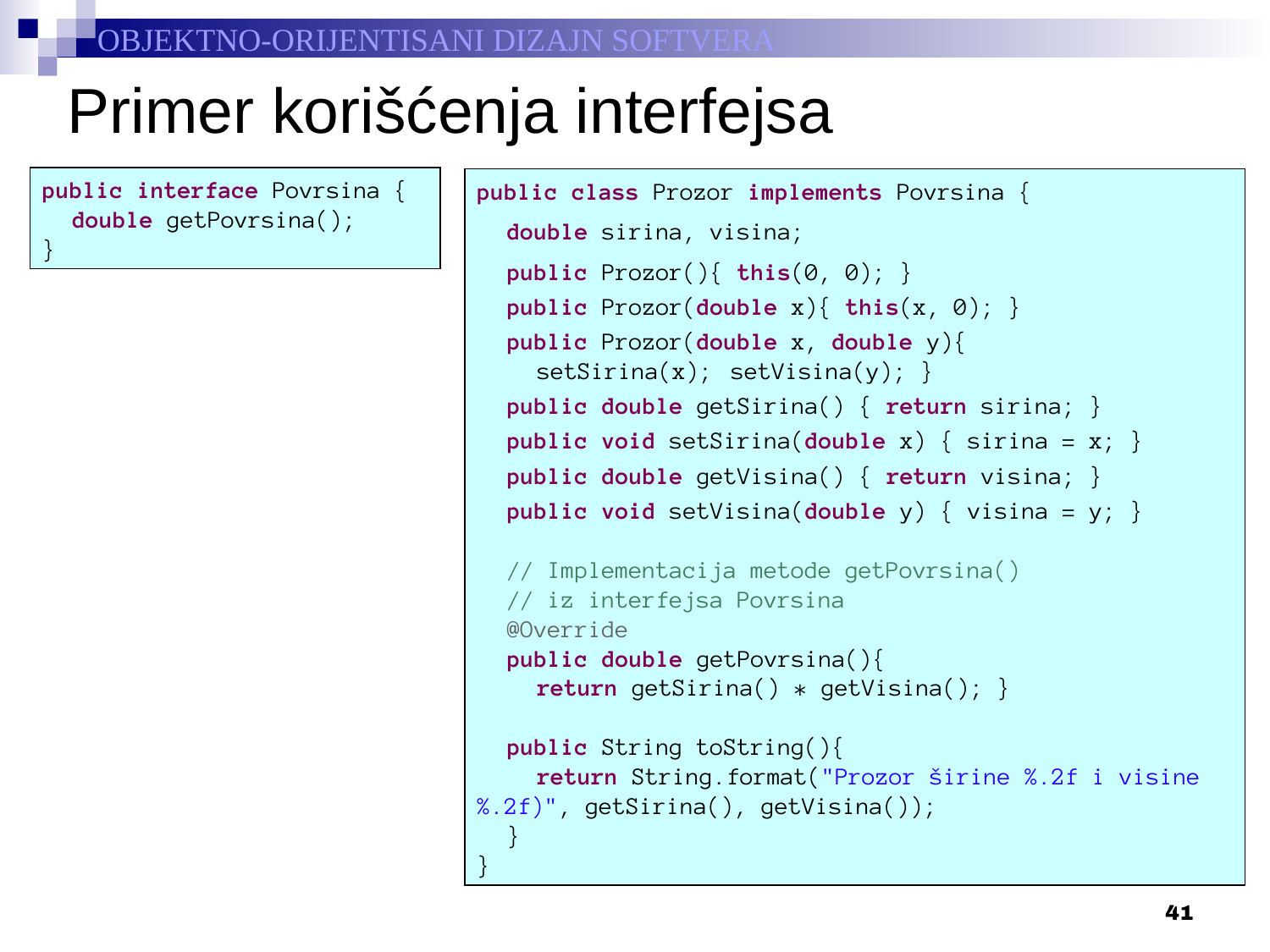

# Primer korišćenja interfejsa
public interface Povrsina {
	double getPovrsina();
}
public class Prozor implements Povrsina {
	double sirina, visina;
	public Prozor(){ this(0, 0); }
	public Prozor(double x){ this(x, 0); }
	public Prozor(double x, double y){
		setSirina(x); 	setVisina(y); }
	public double getSirina() { return sirina; }
	public void setSirina(double x) { sirina = x; }
	public double getVisina() { return visina; }
	public void setVisina(double y) { visina = y; }

	// Implementacija metode getPovrsina()
	// iz interfejsa Povrsina
	@Override
	public double getPovrsina(){
		return getSirina() * getVisina(); }

	public String toString(){
		return String.format("Prozor širine %.2f i visine %.2f)", getSirina(), getVisina());
	}
}
41